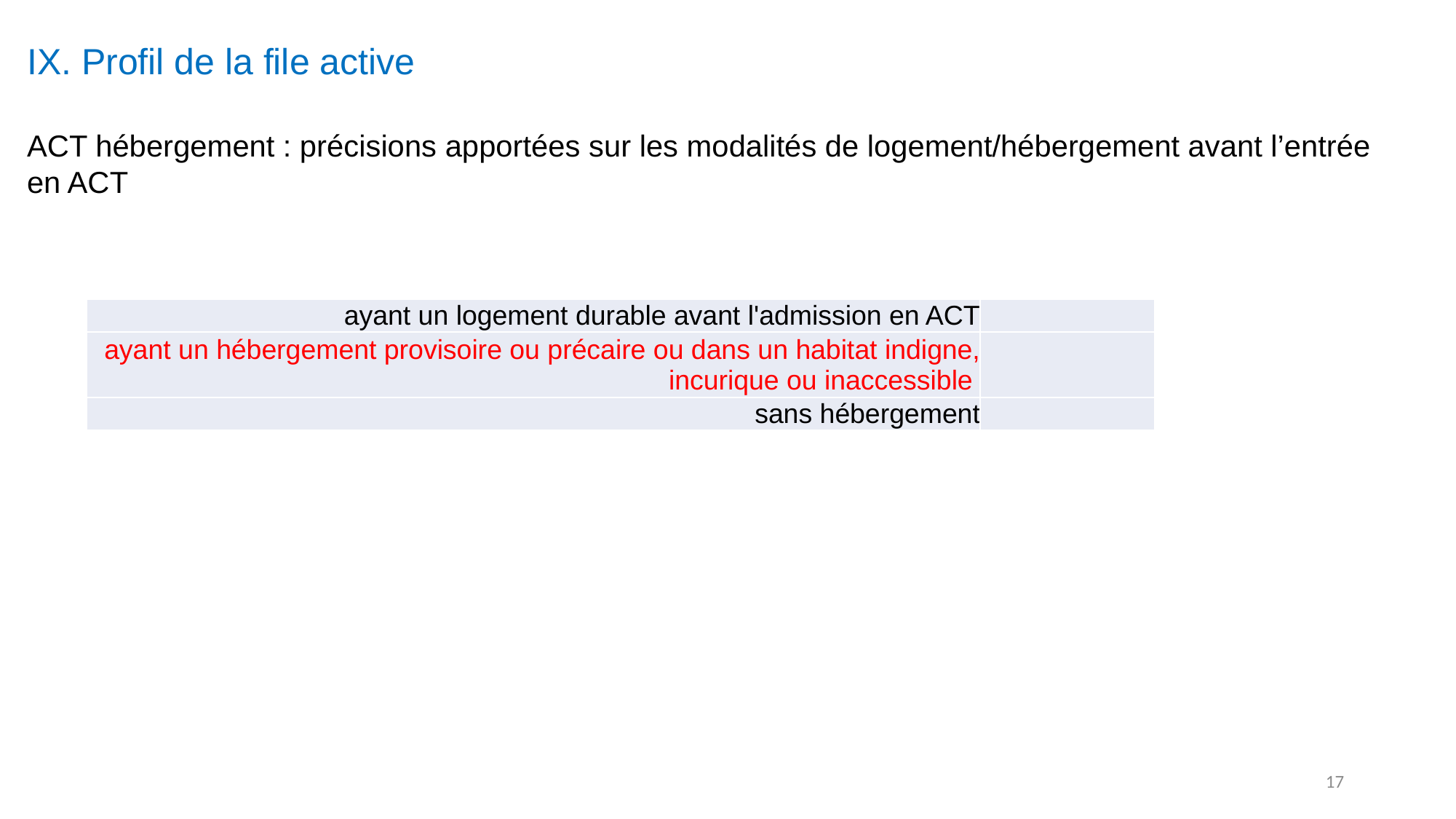

IX. Profil de la file active
ACT hébergement : précisions apportées sur les modalités de logement/hébergement avant l’entrée en ACT
| ayant un logement durable avant l'admission en ACT |  |
| --- | --- |
| ayant un hébergement provisoire ou précaire ou dans un habitat indigne, incurique ou inaccessible |  |
| sans hébergement |  |
17